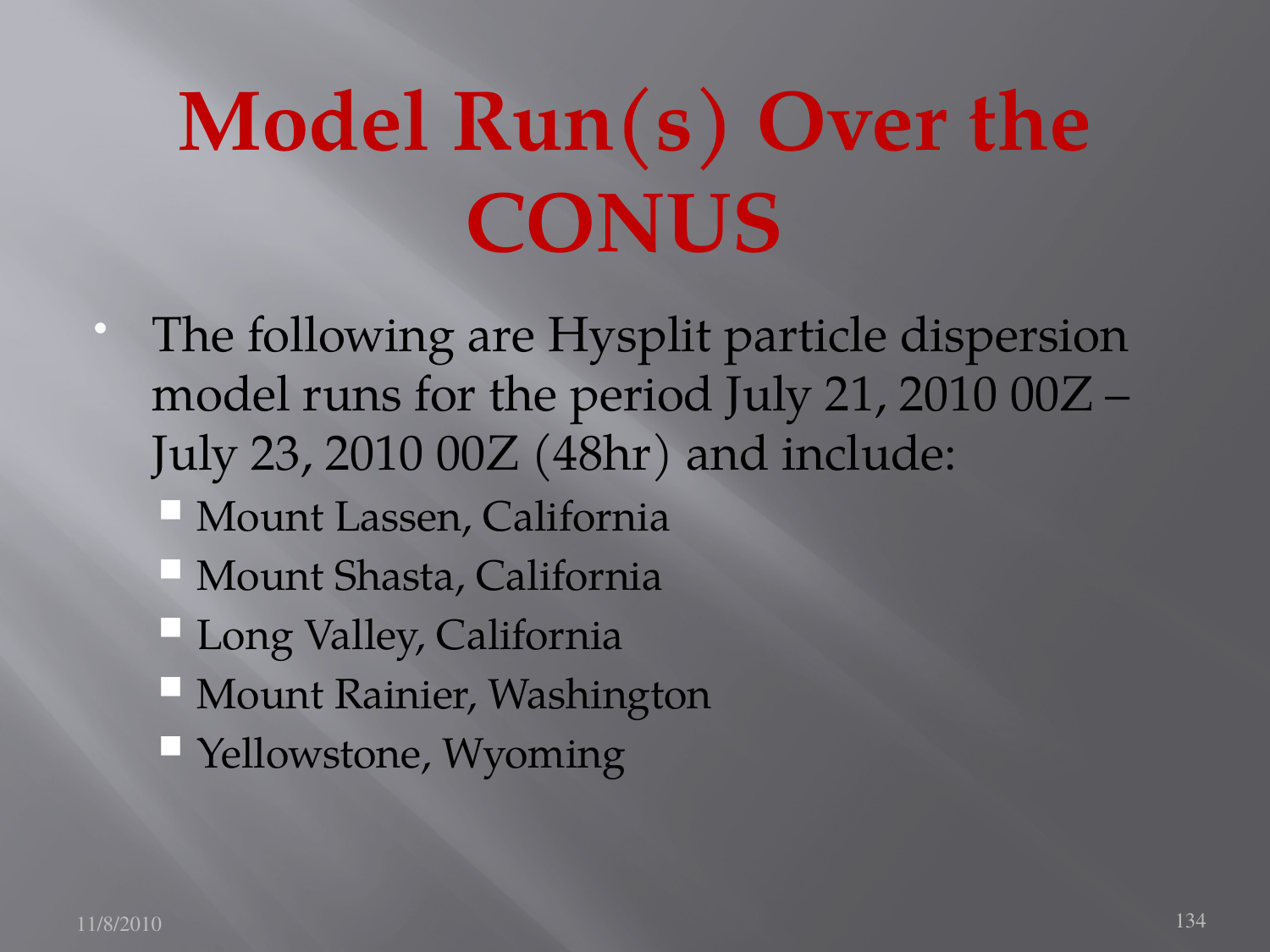

# Model Run(s) Over the CONUS
The following are Hysplit particle dispersion model runs for the period July 21, 2010 00Z – July 23, 2010 00Z (48hr) and include:
Mount Lassen, California
Mount Shasta, California
Long Valley, California
Mount Rainier, Washington
Yellowstone, Wyoming

11/8/2010
134